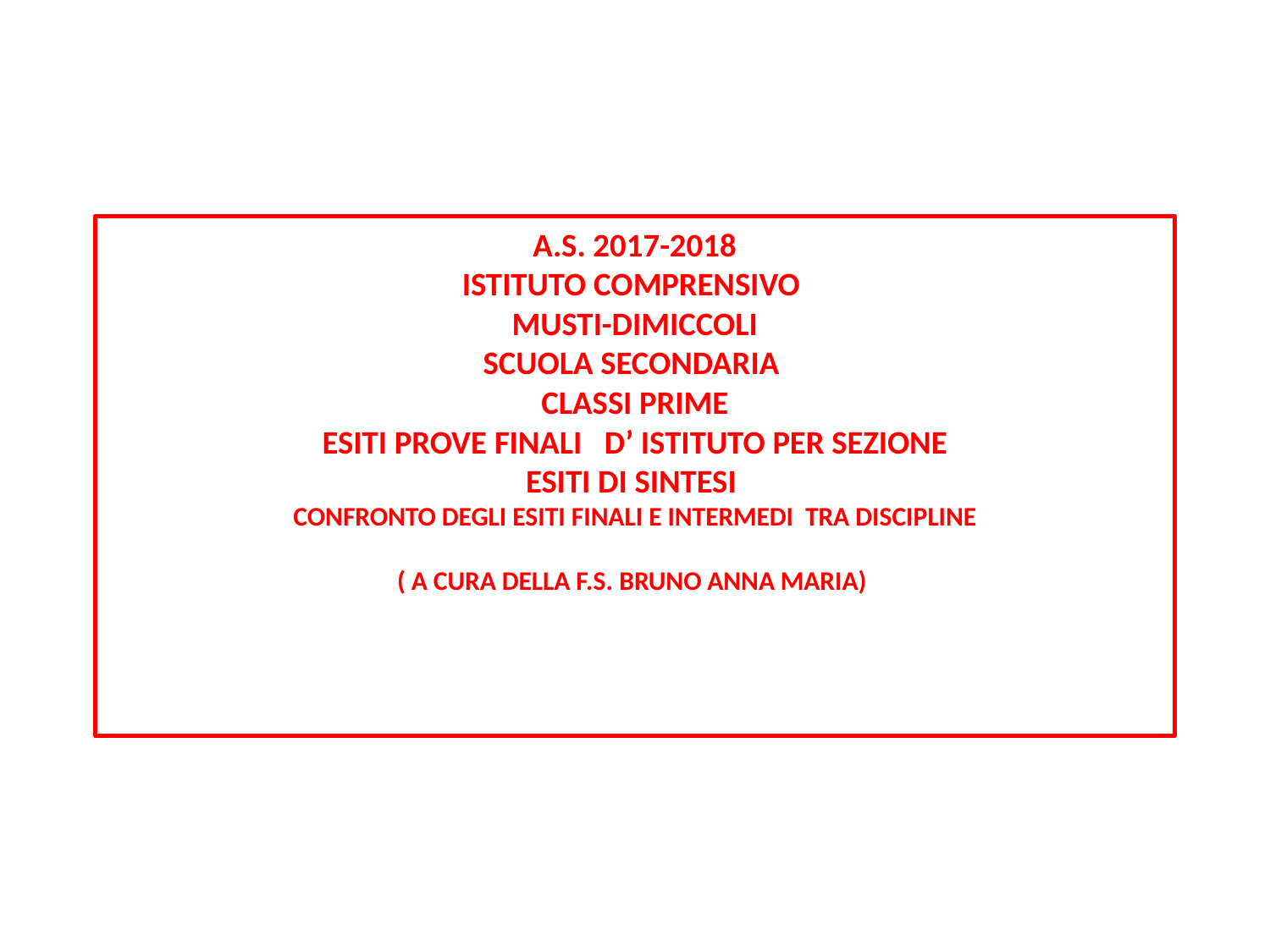

A.S. 2017-2018
ISTITUTO COMPRENSIVO
MUSTI-DIMICCOLI
SCUOLA SECONDARIA
CLASSI PRIME
ESITI PROVE FINALI   D’ ISTITUTO PER SEZIONE
ESITI DI SINTESI
CONFRONTO DEGLI ESITI FINALI E INTERMEDI  TRA DISCIPLINE

( A CURA DELLA F.S. BRUNO ANNA MARIA)